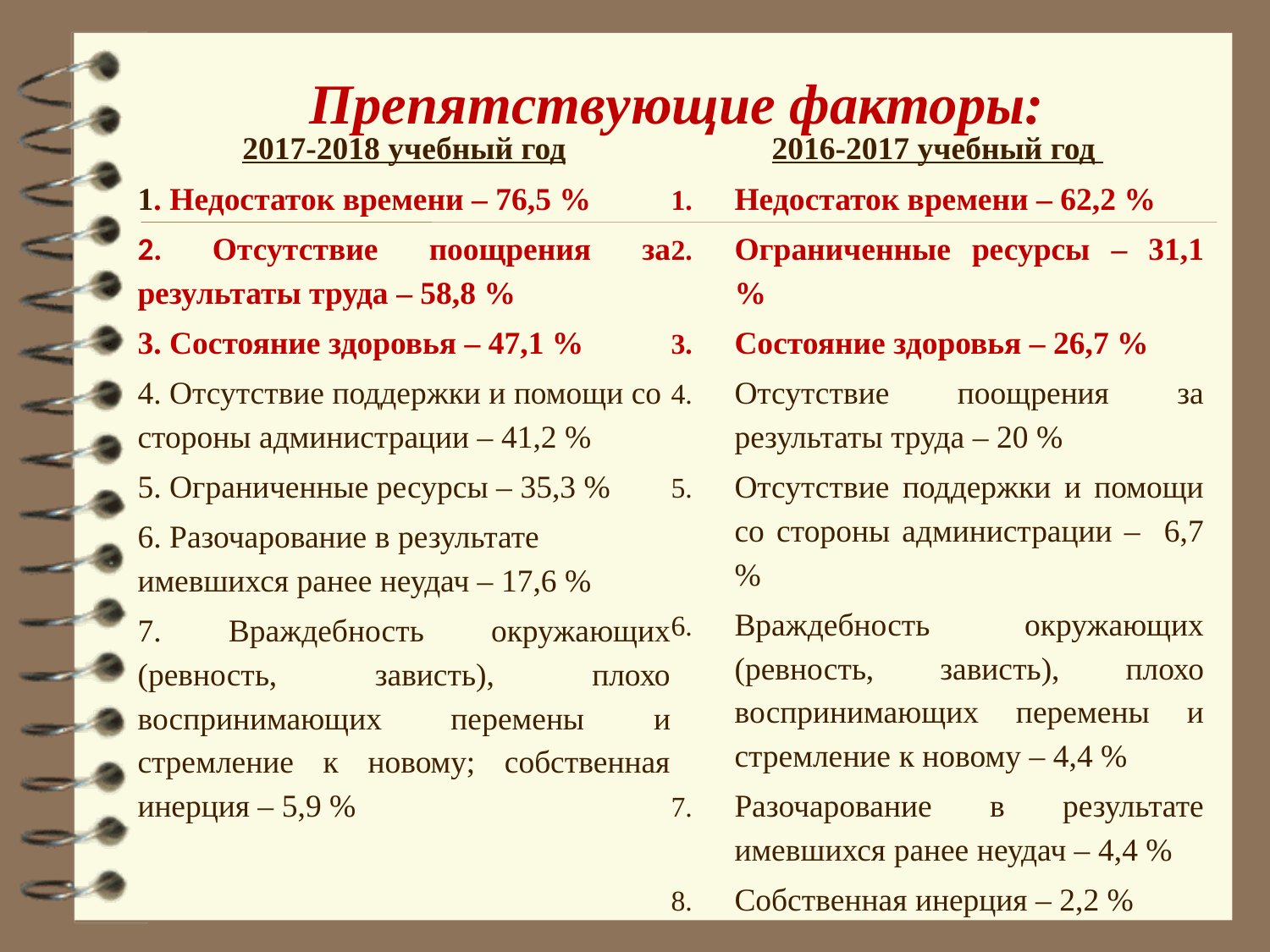

# Препятствующие факторы:
2017-2018 учебный год
1. Недостаток времени – 76,5 %
2. Отсутствие поощрения за результаты труда – 58,8 %
3. Состояние здоровья – 47,1 %
4. Отсутствие поддержки и помощи со стороны администрации – 41,2 %
5. Ограниченные ресурсы – 35,3 %
6. Разочарование в результате имевшихся ранее неудач – 17,6 %
7. Враждебность окружающих (ревность, зависть), плохо воспринимающих перемены и стремление к новому; собственная инерция – 5,9 %

2016-2017 учебный год
Недостаток времени – 62,2 %
Ограниченные ресурсы – 31,1 %
Состояние здоровья – 26,7 %
Отсутствие поощрения за результаты труда – 20 %
Отсутствие поддержки и помощи со стороны администрации –  6,7 %
Враждебность окружающих (ревность, зависть), плохо воспринимающих перемены и стремление к новому – 4,4 %
Разочарование в результате имевшихся ранее неудач – 4,4 %
Собственная инерция – 2,2 %